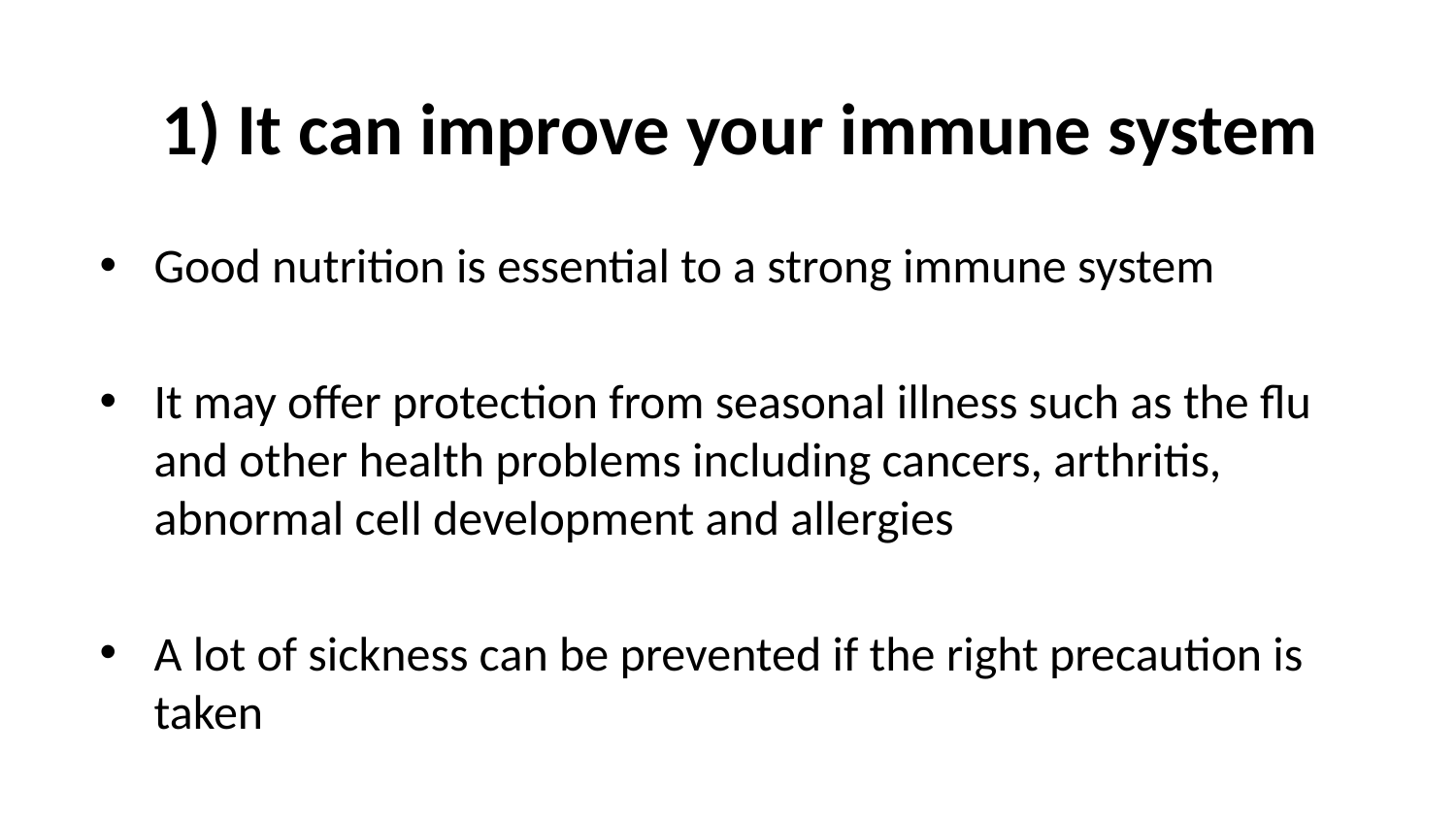

# 1) It can improve your immune system
Good nutrition is essential to a strong immune system

It may offer protection from seasonal illness such as the flu and other health problems including cancers, arthritis, abnormal cell development and allergies

A lot of sickness can be prevented if the right precaution is taken